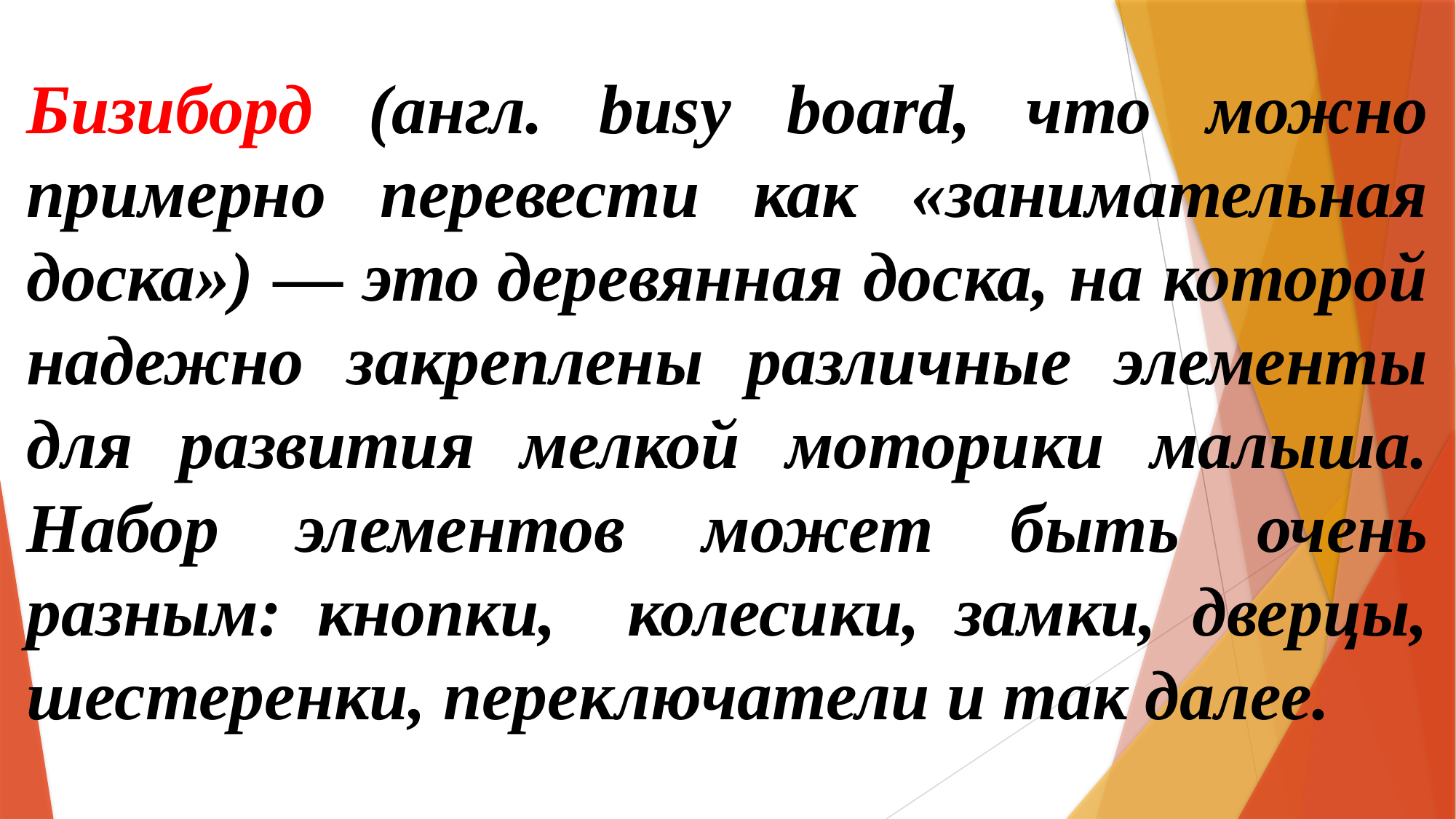

Бизиборд (англ. busy board, что можно примерно перевести как «занимательная доска») — это деревянная доска, на которой надежно закреплены различные элементы для развития мелкой моторики малыша. Набор элементов может быть очень разным: кнопки,  колесики, замки, дверцы, шестеренки, переключатели и так далее.